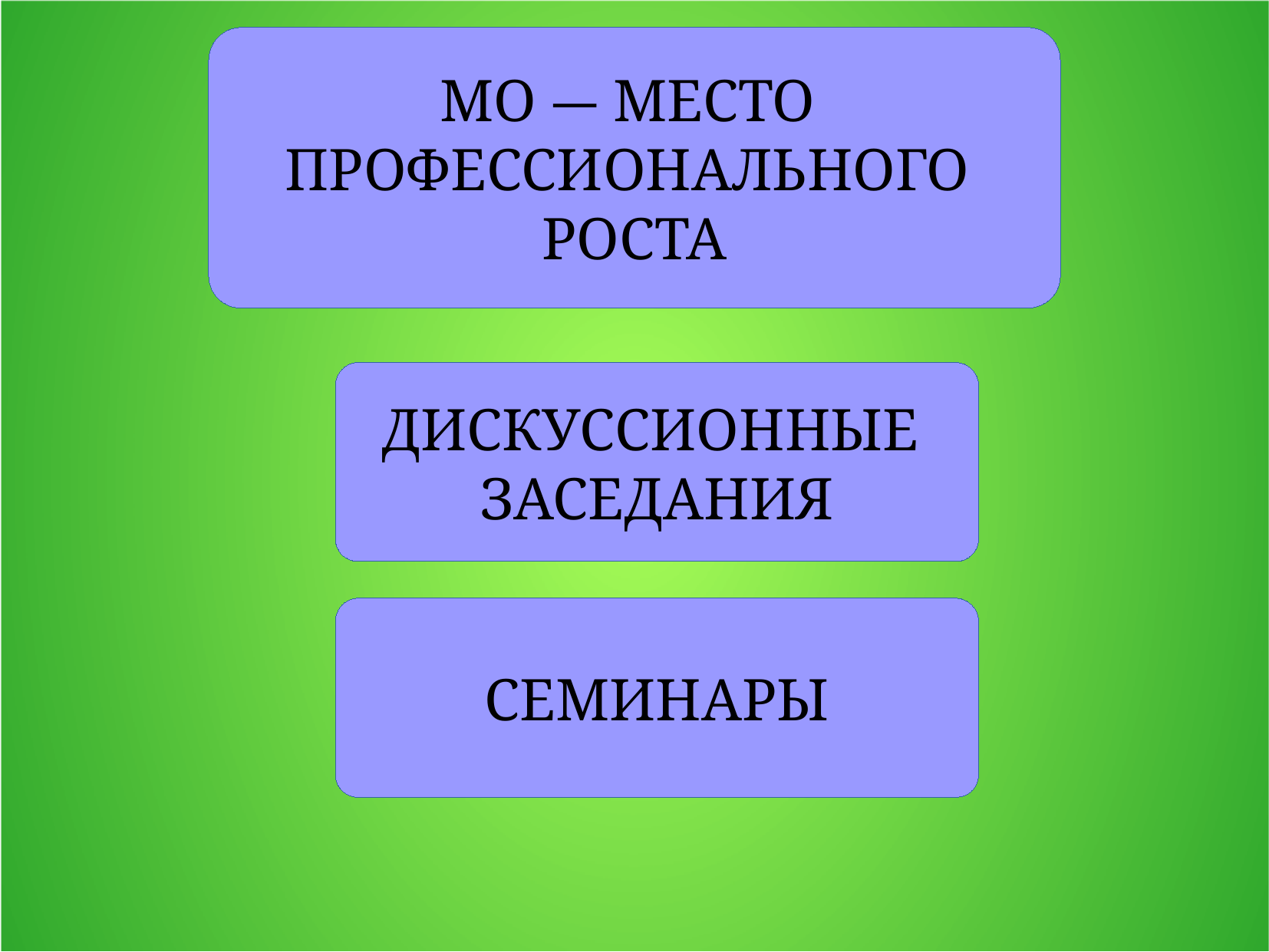

МО — МЕСТО
ПРОФЕССИОНАЛЬНОГО
РОСТА
ДИСКУССИОННЫЕ
ЗАСЕДАНИЯ
СЕМИНАРЫ